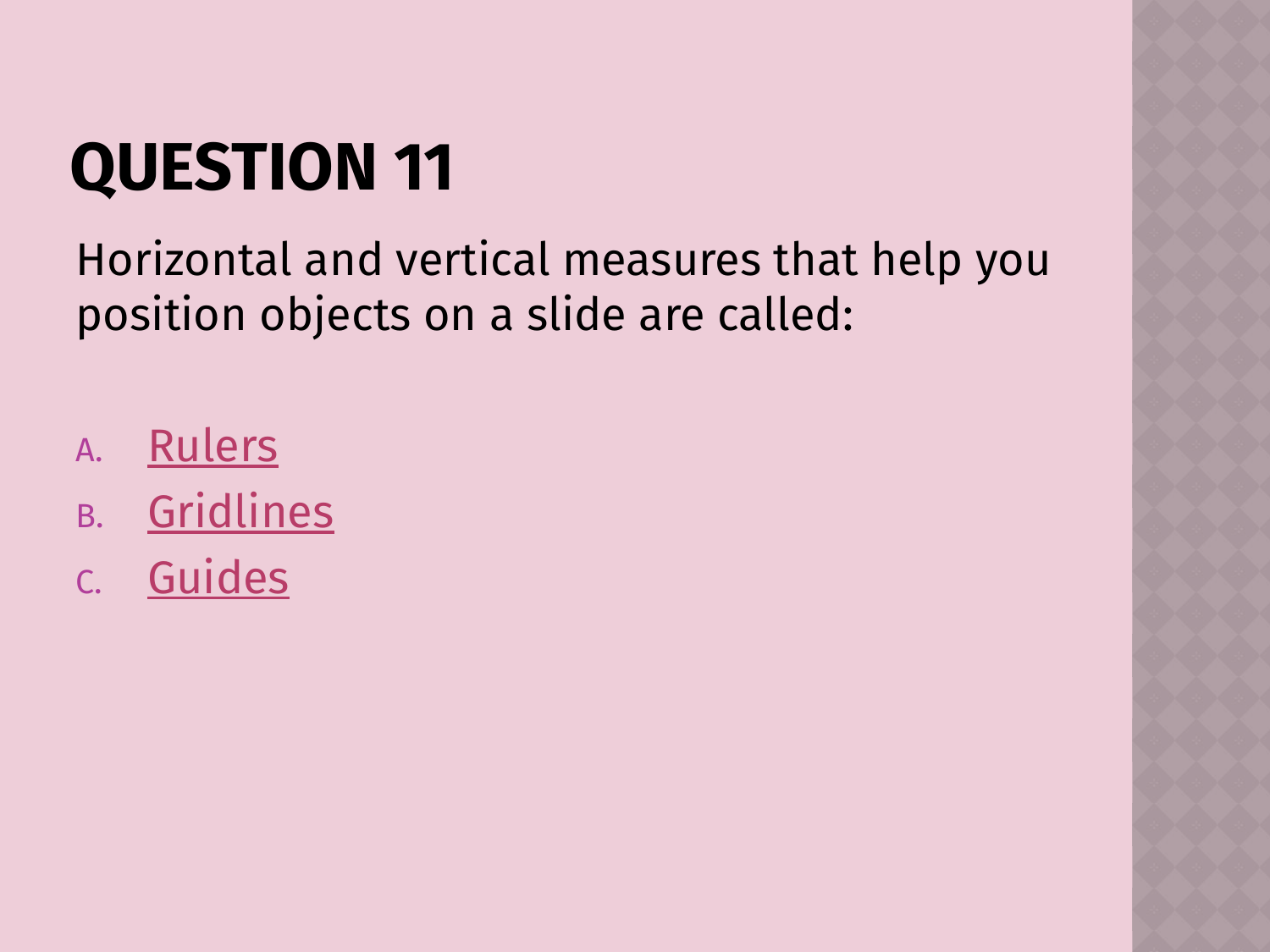

# Question 11
Horizontal and vertical measures that help you position objects on a slide are called:

Rulers
Gridlines
Guides